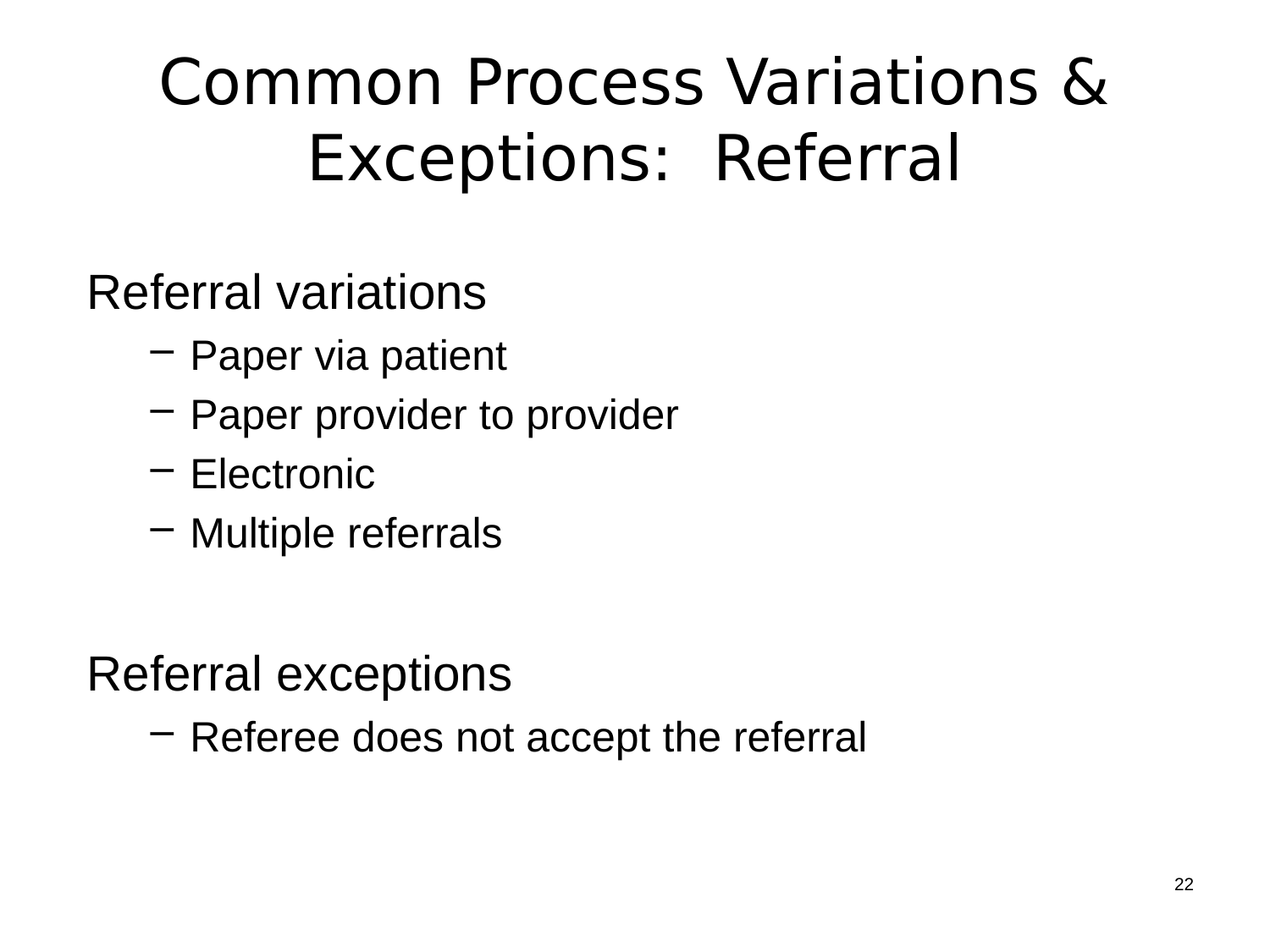

# Common Process Variations & Exceptions:  Referral
Referral variations
Paper via patient
Paper provider to provider
Electronic
Multiple referrals

Referral exceptions
Referee does not accept the referral
22